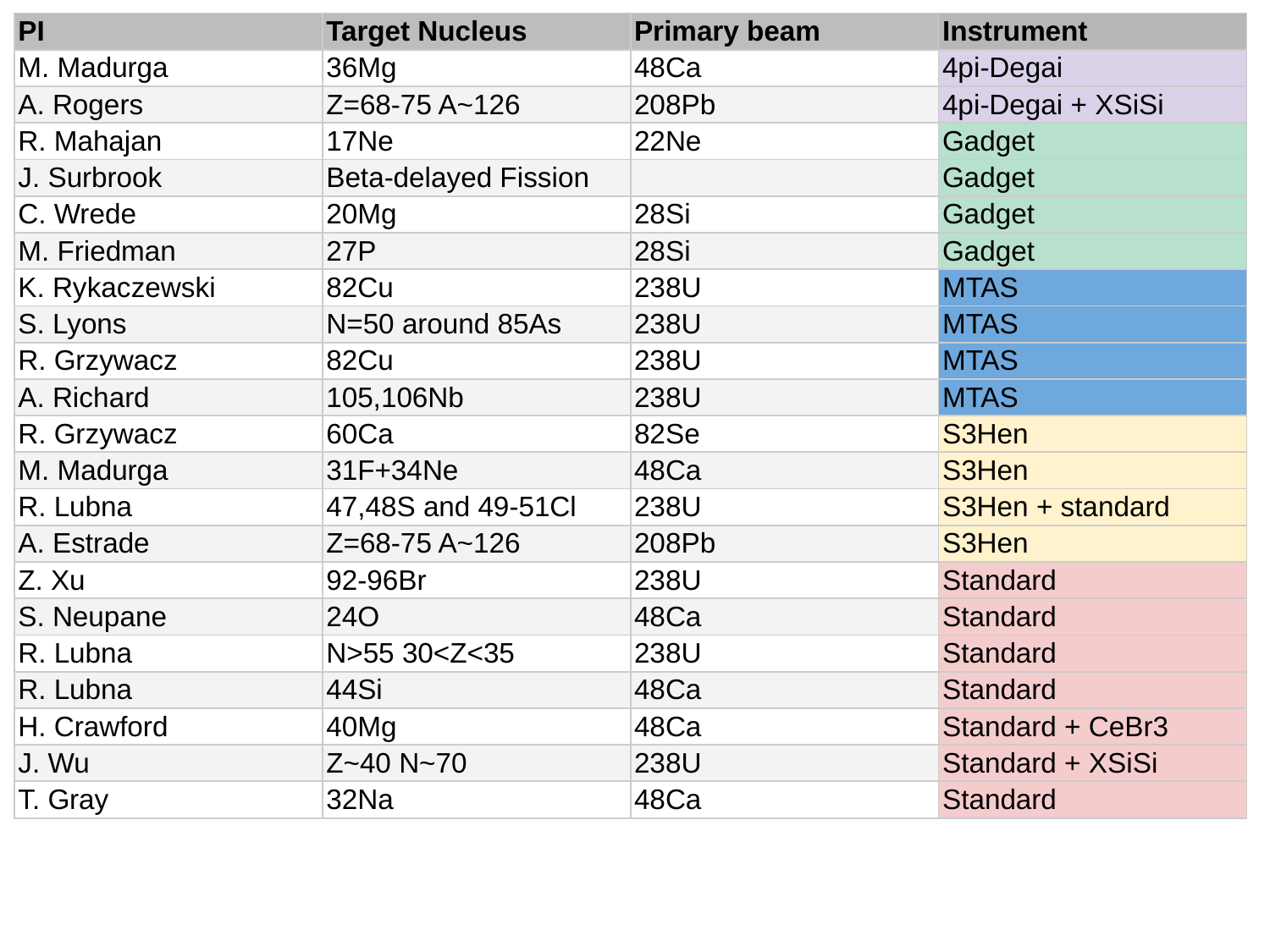

| PI | Target Nucleus | Primary beam | Instrument |
| --- | --- | --- | --- |
| M. Madurga | 36Mg | 48Ca | 4pi-Degai |
| A. Rogers | Z=68-75 A~126 | 208Pb | 4pi-Degai + XSiSi |
| R. Mahajan | 17Ne | 22Ne | Gadget |
| J. Surbrook | Beta-delayed Fission |  | Gadget |
| C. Wrede | 20Mg | 28Si | Gadget |
| M. Friedman | 27P | 28Si | Gadget |
| K. Rykaczewski | 82Cu | 238U | MTAS |
| S. Lyons | N=50 around 85As | 238U | MTAS |
| R. Grzywacz | 82Cu | 238U | MTAS |
| A. Richard | 105,106Nb | 238U | MTAS |
| R. Grzywacz | 60Ca | 82Se | S3Hen |
| M. Madurga | 31F+34Ne | 48Ca | S3Hen |
| R. Lubna | 47,48S and 49-51Cl | 238U | S3Hen + standard |
| A. Estrade | Z=68-75 A~126 | 208Pb | S3Hen |
| Z. Xu | 92-96Br | 238U | Standard |
| S. Neupane | 24O | 48Ca | Standard |
| R. Lubna | N>55 30<Z<35 | 238U | Standard |
| R. Lubna | 44Si | 48Ca | Standard |
| H. Crawford | 40Mg | 48Ca | Standard + CeBr3 |
| J. Wu | Z~40 N~70 | 238U | Standard + XSiSi |
| T. Gray | 32Na | 48Ca | Standard |